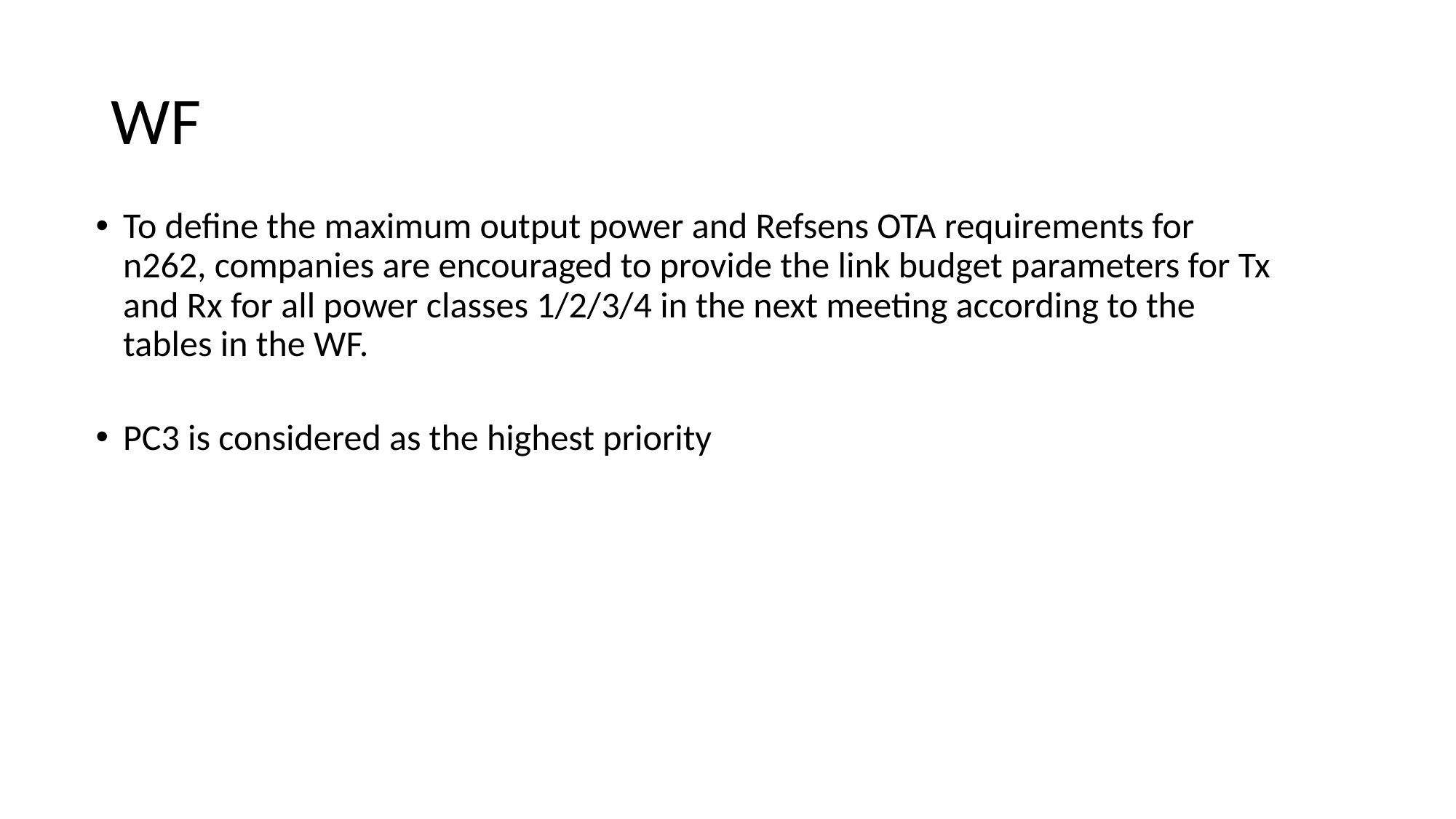

# WF
To define the maximum output power and Refsens OTA requirements for n262, companies are encouraged to provide the link budget parameters for Tx and Rx for all power classes 1/2/3/4 in the next meeting according to the tables in the WF.

PC3 is considered as the highest priority